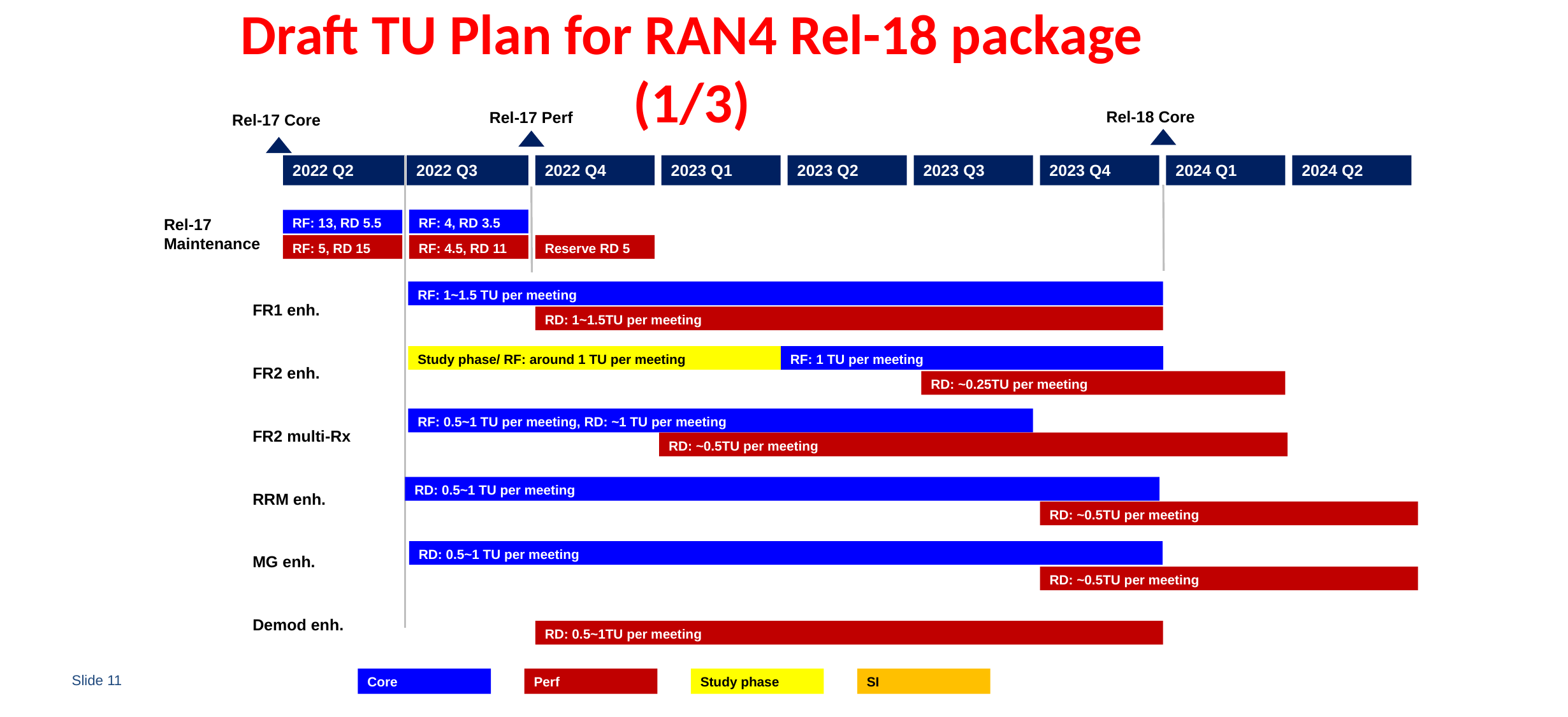

# Draft TU Plan for RAN4 Rel-18 package (1/3)
Rel-18 Core
Rel-17 Perf
Rel-17 Core

2022 Q2
2022 Q3
2022 Q4
2023 Q1
2023 Q2
2023 Q3
2023 Q4
2024 Q1
2024 Q2
RF: 4, RD 3.5
RF: 13, RD 5.5
Rel-17 Maintenance
RF: 5, RD 15
RF: 4.5, RD 11
Reserve RD 5
RF: 1~1.5 TU per meeting
FR1 enh.
RD: 1~1.5TU per meeting
RF: 1 TU per meeting
Study phase/ RF: around 1 TU per meeting
FR2 enh.
RD: ~0.25TU per meeting
RF: 0.5~1 TU per meeting, RD: ~1 TU per meeting
FR2 multi-Rx
RD: ~0.5TU per meeting
RD: 0.5~1 TU per meeting
RRM enh.
RD: ~0.5TU per meeting
RD: 0.5~1 TU per meeting
MG enh.
RD: ~0.5TU per meeting
Demod enh.
RD: 0.5~1TU per meeting
Core
Perf
Study phase
SI